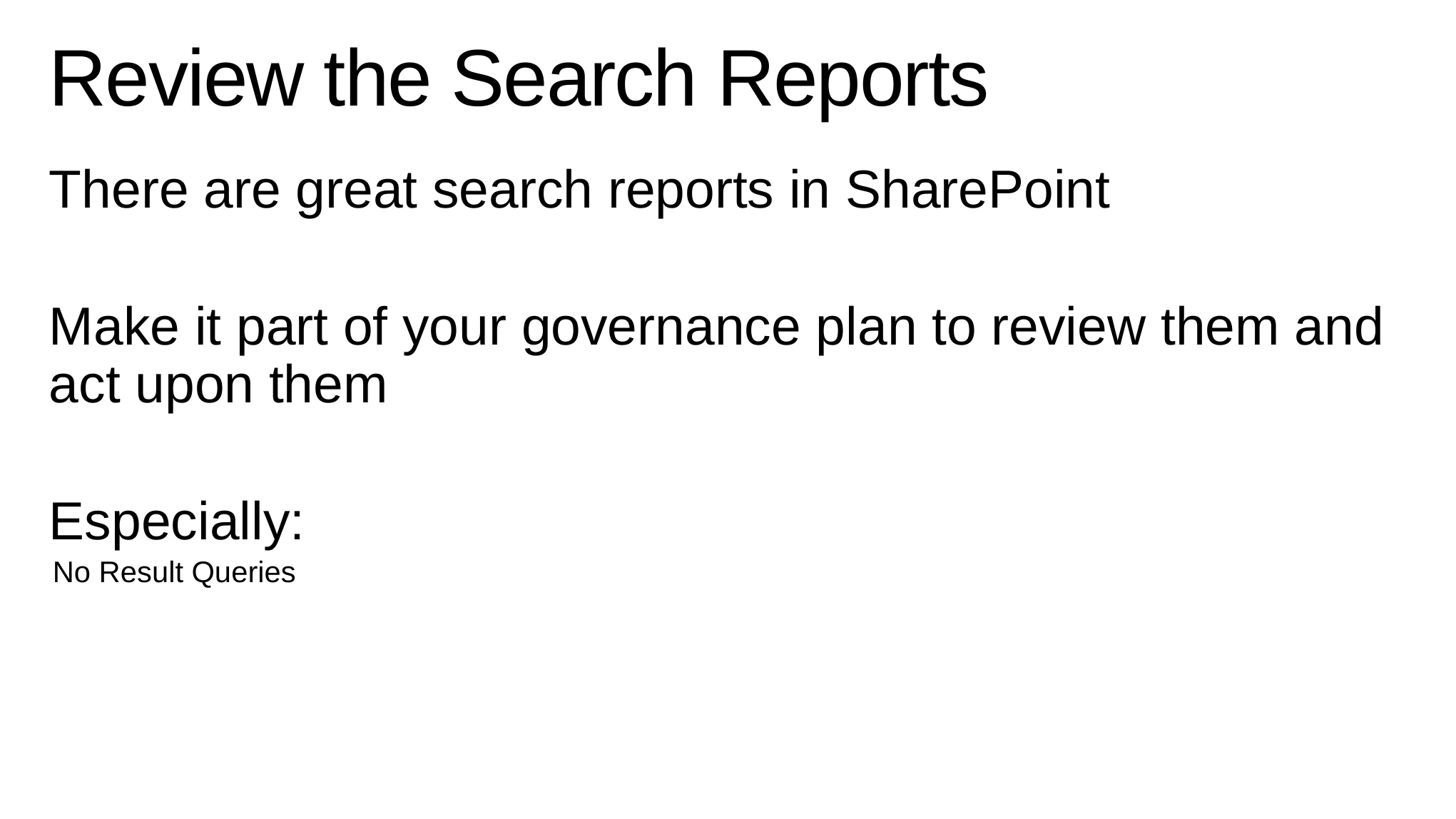

# Review the Search Reports
There are great search reports in SharePoint

Make it part of your governance plan to review them and act upon them

Especially:
No Result Queries